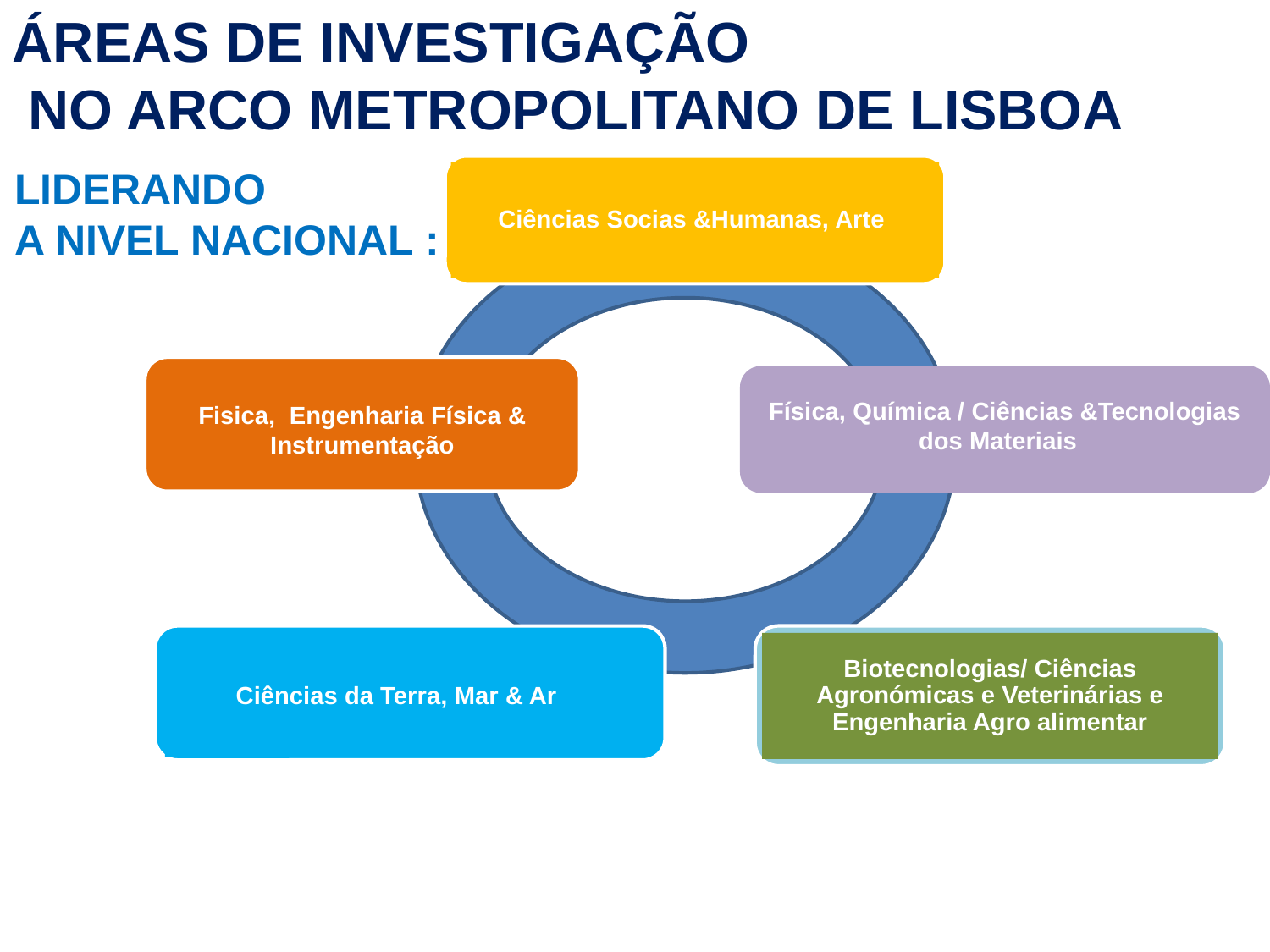

ÁREAS DE INVESTIGAÇÃO
 NO ARCO METROPOLITANO DE LISBOA
Liderando
A NIVEL NACIONAL :

Ciências Socias &Humanas, Arte

Fisica,  Engenharia Física & Instrumentação

Física, Química / Ciências &Tecnologias dos Materiais

Ciências da Terra, Mar & Ar

Biotecnologias/ Ciências Agronómicas e Veterinárias e Engenharia Agro alimentar